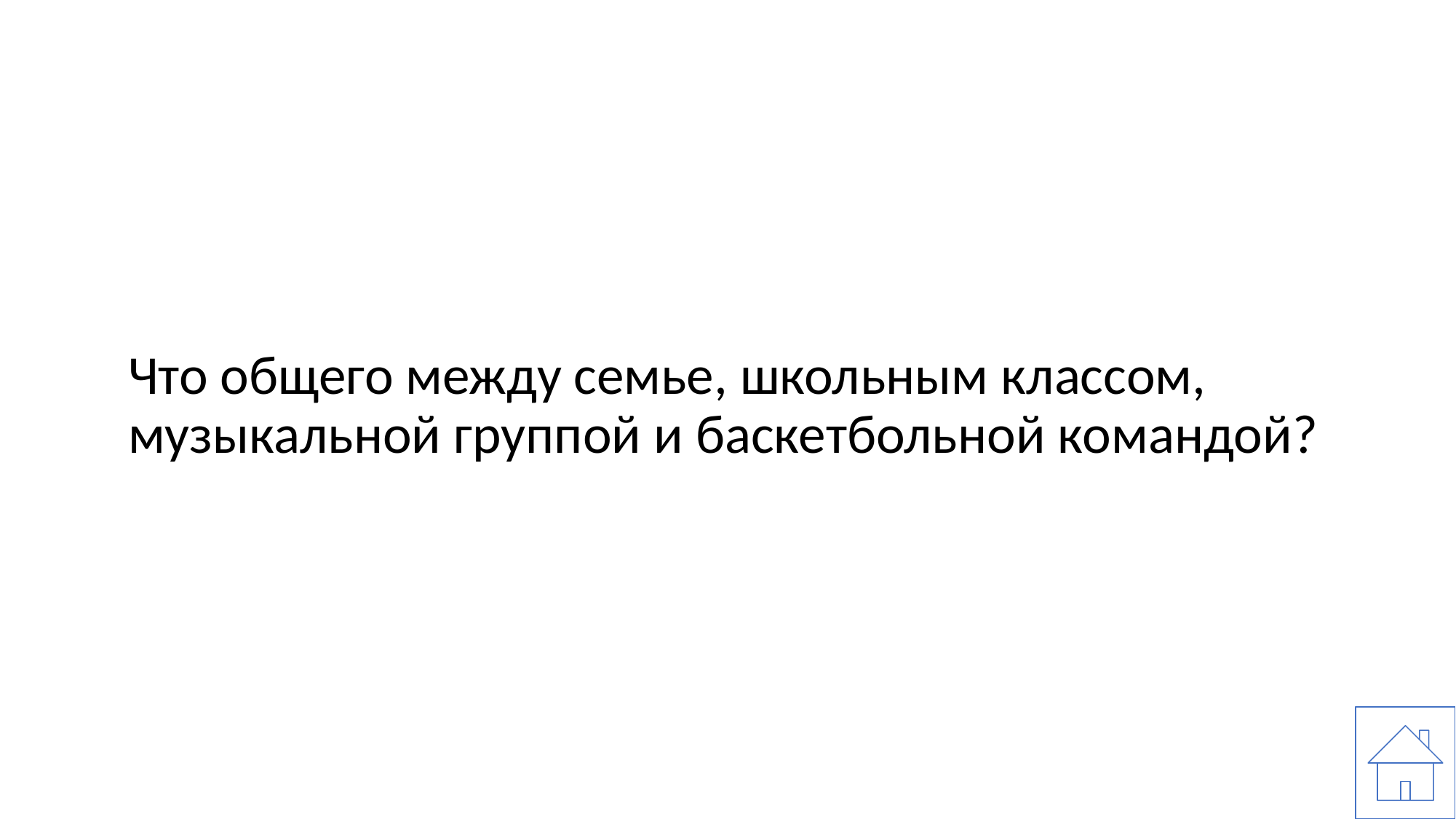

# Что общего между семье, школьным классом, музыкальной группой и баскетбольной командой?